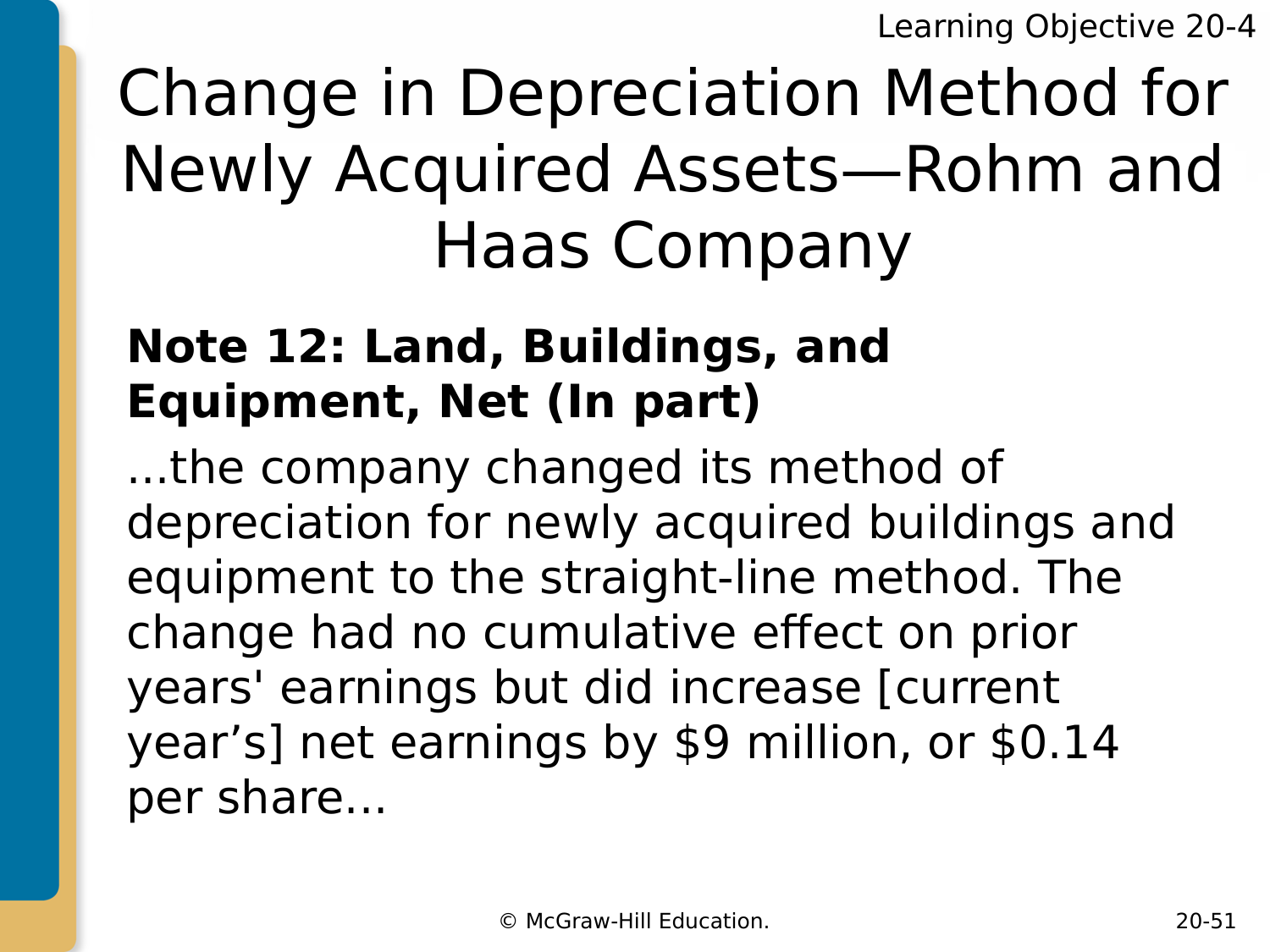

Learning Objective 20-4
# Change in Depreciation Method for Newly Acquired Assets—Rohm and Haas Company
Note 12: Land, Buildings, and Equipment, Net (In part)
...the company changed its method of depreciation for newly acquired buildings and equipment to the straight-line method. The change had no cumulative effect on prior years' earnings but did increase [current year’s] net earnings by $9 million, or $0.14 per share...